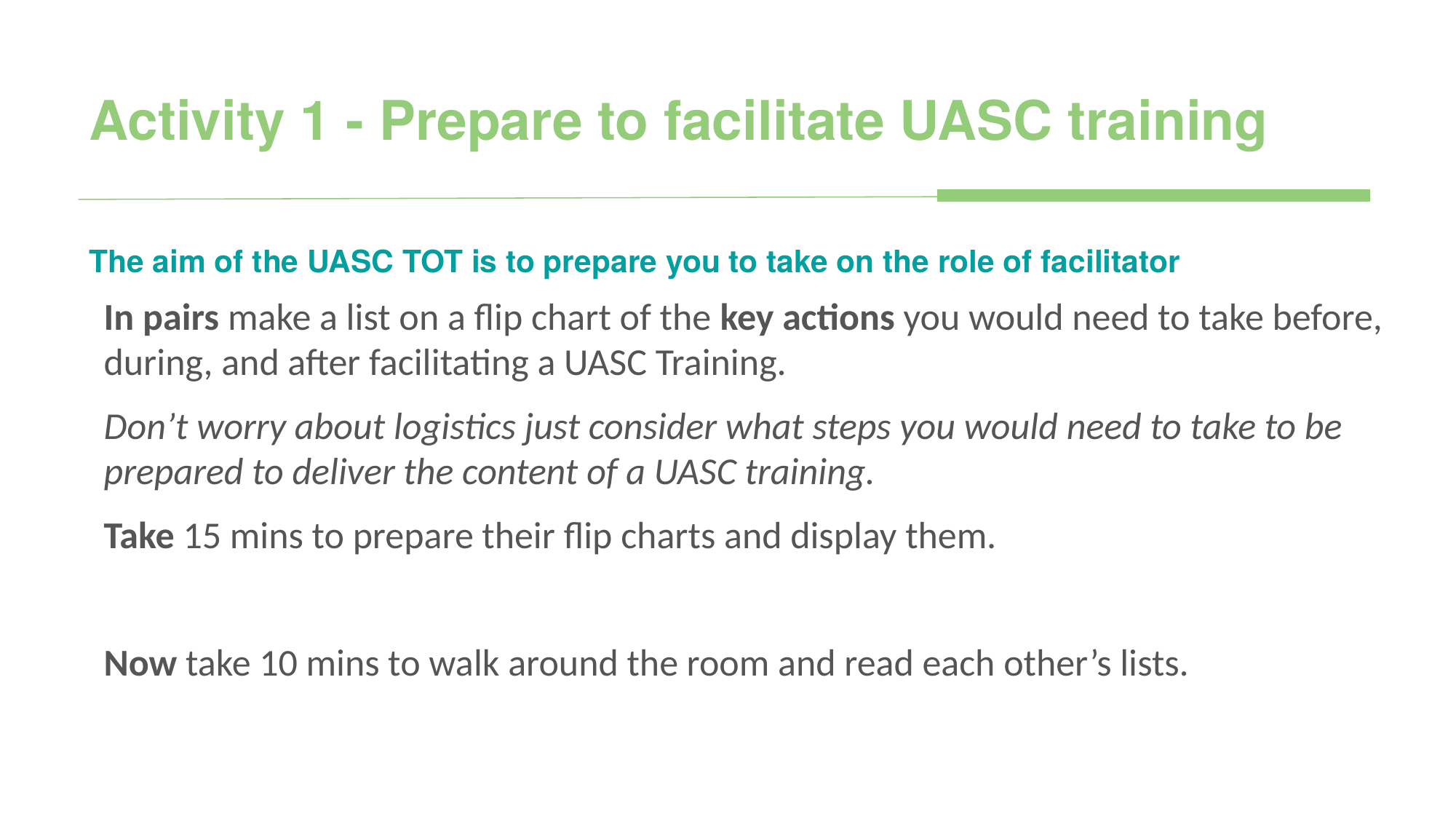

# Activity 1 - Prepare to facilitate UASC training
The aim of the UASC TOT is to prepare you to take on the role of facilitator
In pairs make a list on a flip chart of the key actions you would need to take before, during, and after facilitating a UASC Training.
Don’t worry about logistics just consider what steps you would need to take to be prepared to deliver the content of a UASC training.
Take 15 mins to prepare their flip charts and display them.

Now take 10 mins to walk around the room and read each other’s lists.